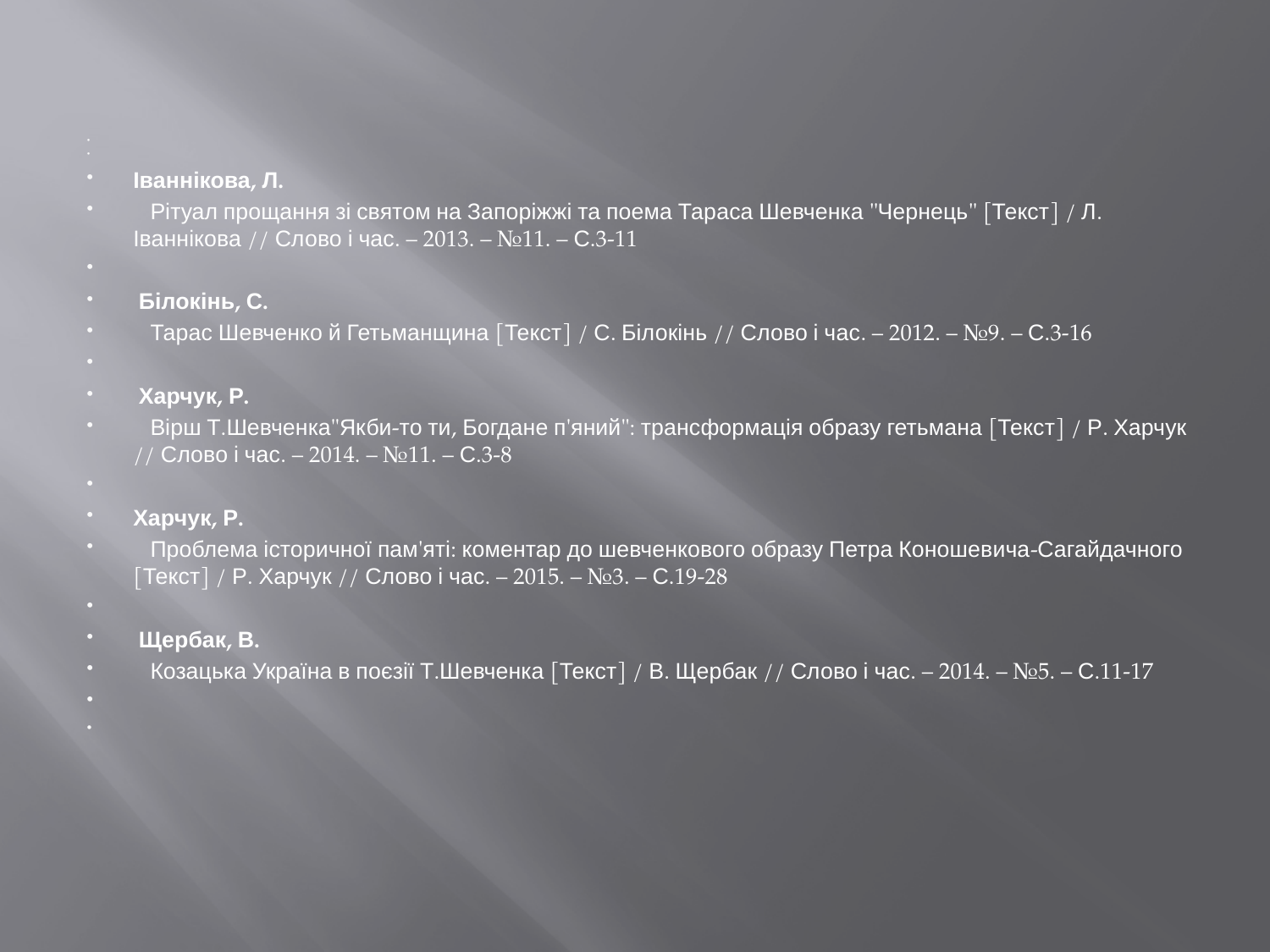

Іваннікова, Л.
   Рітуал прощання зі святом на Запоріжжі та поема Тараса Шевченка "Чернець" [Текст] / Л. Іваннікова // Слово і час. – 2013. – №11. – С.3-11

 Білокінь, С.
   Тарас Шевченко й Гетьманщина [Текст] / С. Білокінь // Слово і час. – 2012. – №9. – С.3-16

 Харчук, Р.
   Вірш Т.Шевченка"Якби-то ти, Богдане п'яний": трансформація образу гетьмана [Текст] / Р. Харчук // Слово і час. – 2014. – №11. – С.3-8

Харчук, Р.
   Проблема історичної пам'яті: коментар до шевченкового образу Петра Коношевича-Сагайдачного [Текст] / Р. Харчук // Слово і час. – 2015. – №3. – С.19-28

 Щербак, В.
   Козацька Україна в поєзії Т.Шевченка [Текст] / В. Щербак // Слово і час. – 2014. – №5. – С.11-17